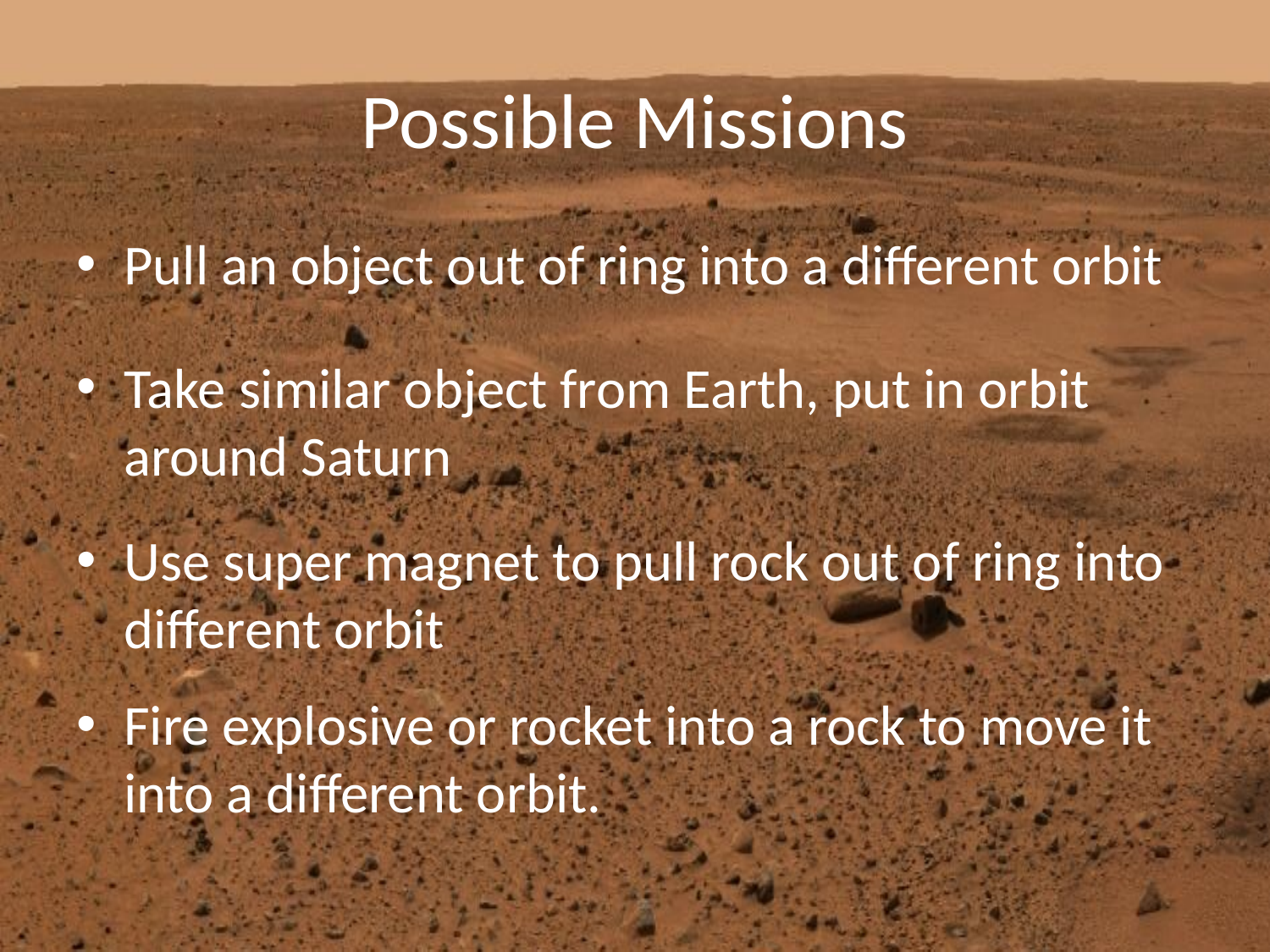

# Possible Missions
Pull an object out of ring into a different orbit

Take similar object from Earth, put in orbit around Saturn

Use super magnet to pull rock out of ring into different orbit

Fire explosive or rocket into a rock to move it into a different orbit.